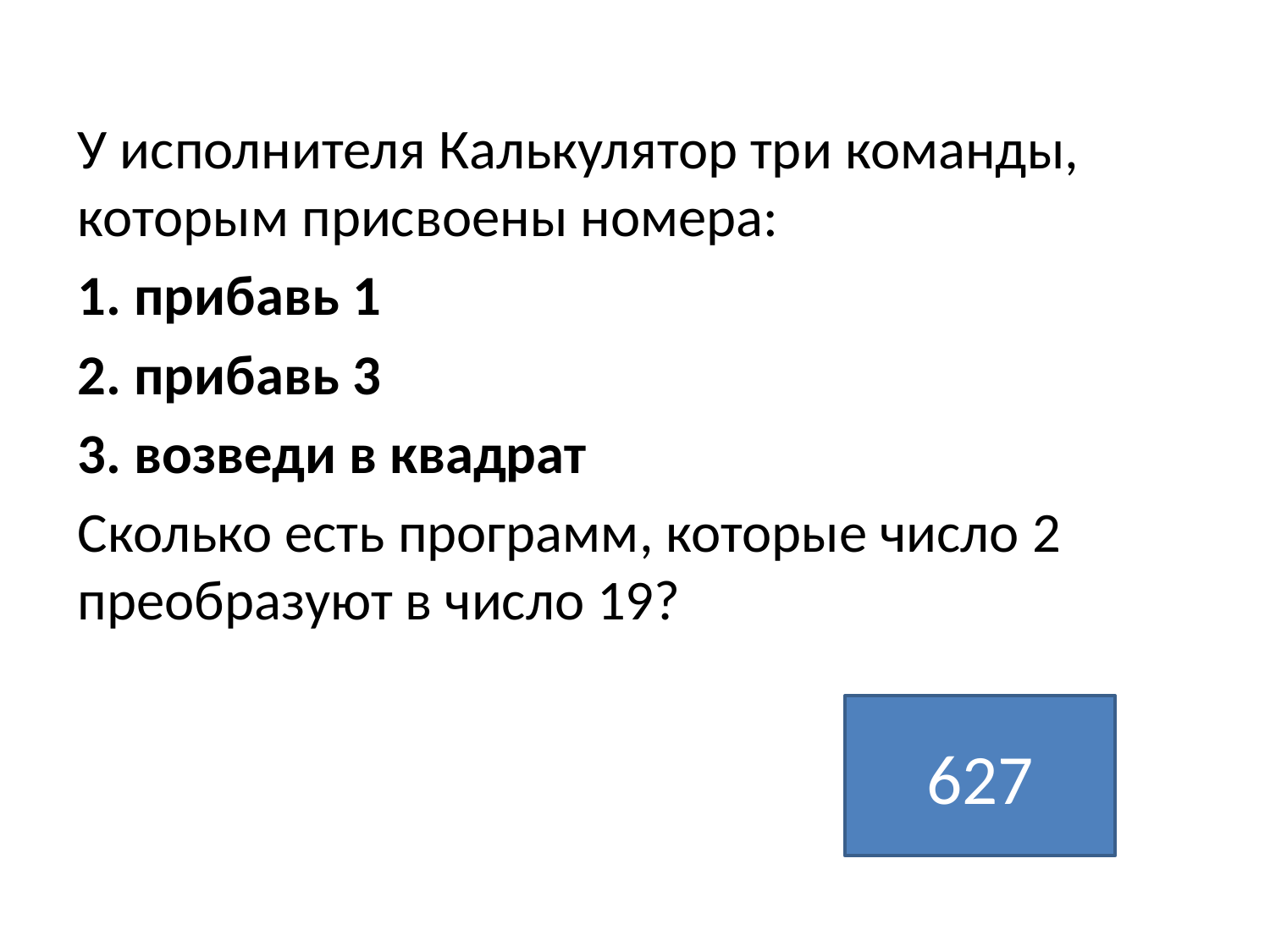

У исполнителя Калькулятор три команды, которым присвоены номера:
1. прибавь 1
2. прибавь 3
3. возведи в квадрат
Сколько есть программ, которые число 2 преобразуют в число 19?
627